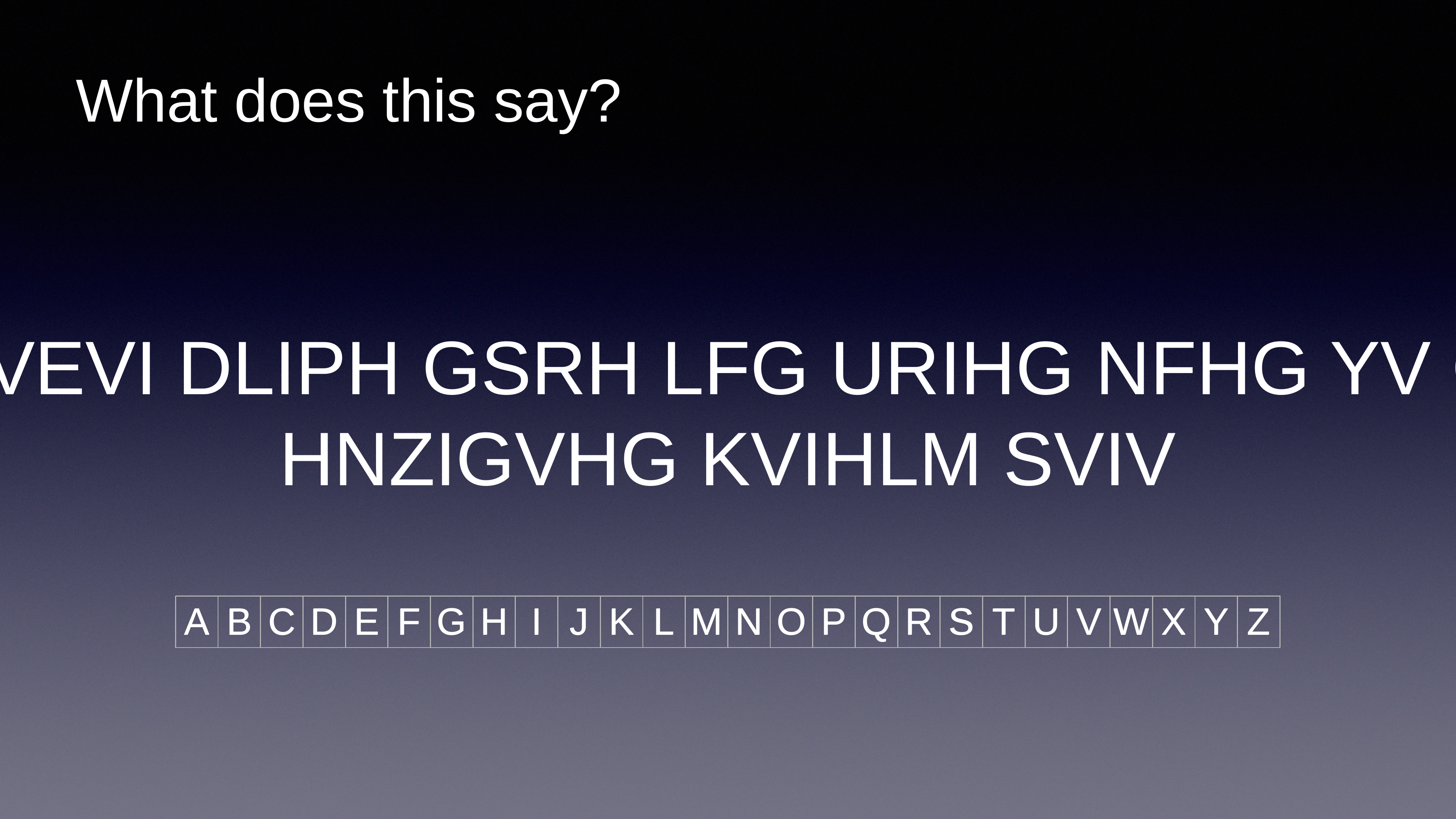

What does this say?
DSLVEVI DLIPH GSRH LFG URIHG NFHG YV GSV HNZIGVHG KVIHLM SVIV
| A | B | C | D | E | F | G | H | I | J | K | L | M | N | O | P | Q | R | S | T | U | V | W | X | Y | Z |
| --- | --- | --- | --- | --- | --- | --- | --- | --- | --- | --- | --- | --- | --- | --- | --- | --- | --- | --- | --- | --- | --- | --- | --- | --- | --- |
| A | B | C | D | E | F | G | H | I | J | K | L | M | N | O | P | Q | R | S | T | U | V | W | X | Y | Z |
| --- | --- | --- | --- | --- | --- | --- | --- | --- | --- | --- | --- | --- | --- | --- | --- | --- | --- | --- | --- | --- | --- | --- | --- | --- | --- |